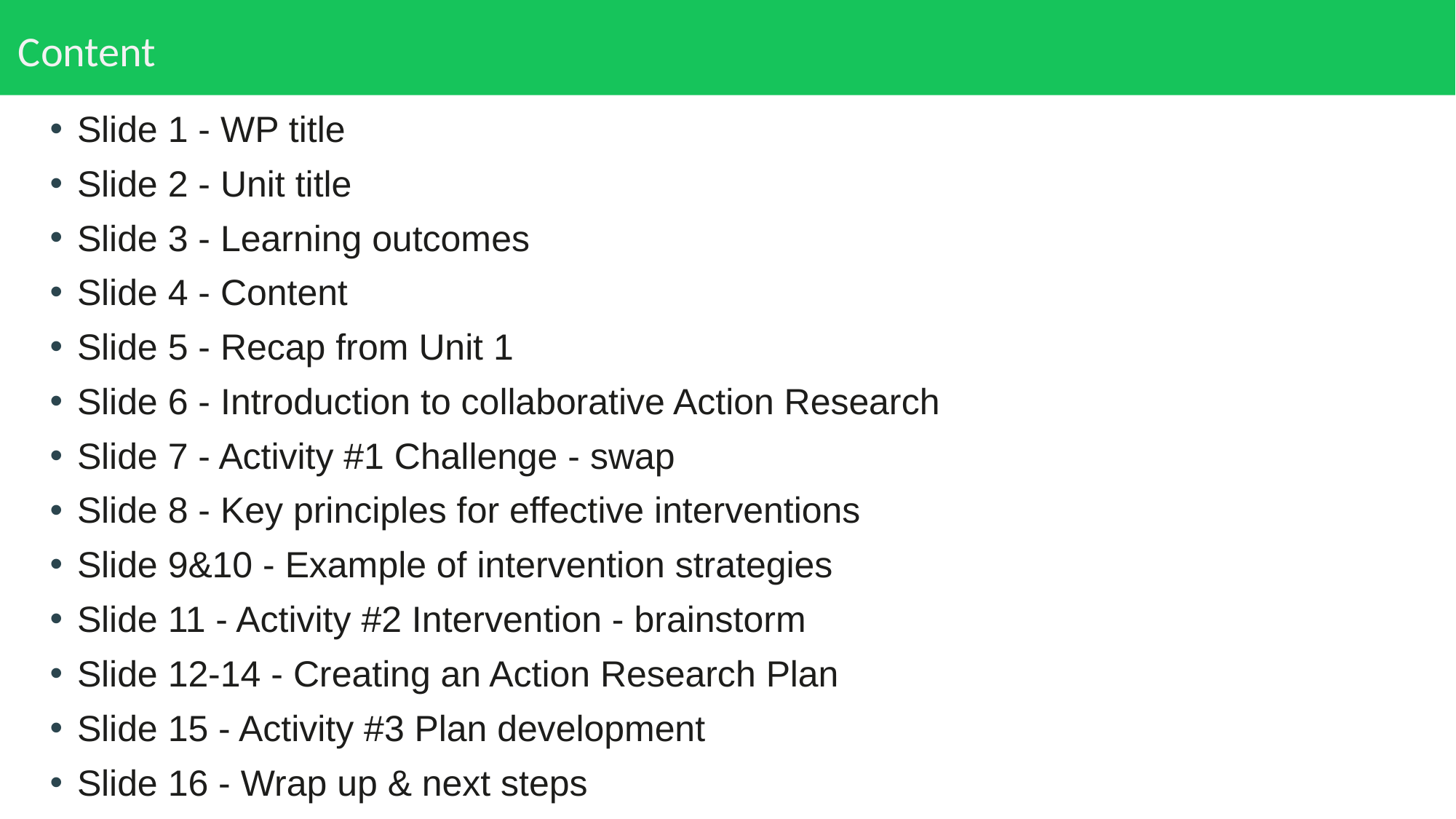

# Content
Slide 1 - WP title
Slide 2 - Unit title
Slide 3 - Learning outcomes
Slide 4 - Content
Slide 5 - Recap from Unit 1
Slide 6 - Introduction to collaborative Action Research
Slide 7 - Activity #1 Challenge - swap
Slide 8 - Key principles for effective interventions
Slide 9&10 - Example of intervention strategies
Slide 11 - Activity #2 Intervention - brainstorm
Slide 12-14 - Creating an Action Research Plan
Slide 15 - Activity #3 Plan development
Slide 16 - Wrap up & next steps